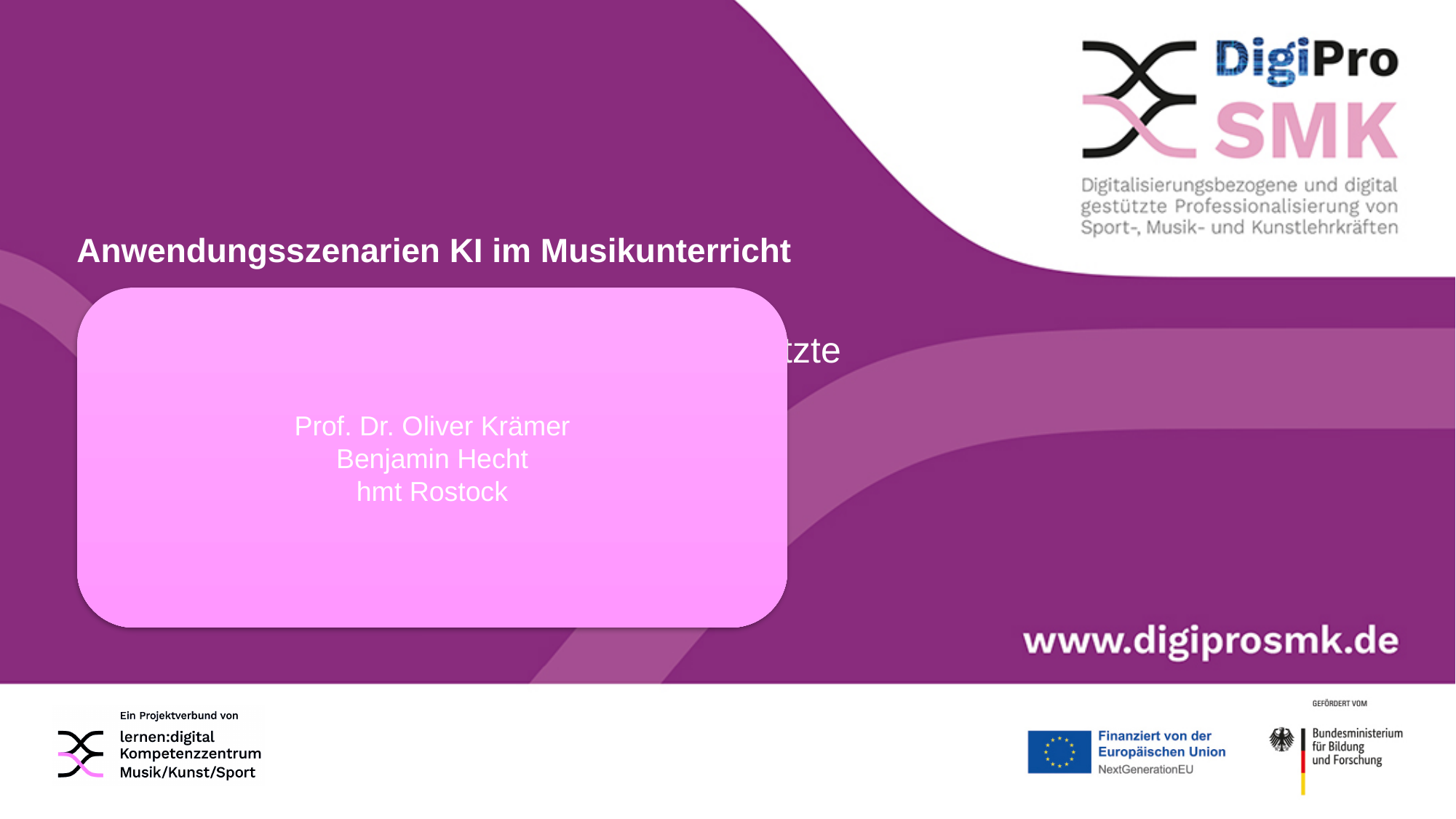

# Anwendungsszenarien KI im Musikunterricht
Prof. Dr. Oliver Krämer
Benjamin Hecht
hmt Rostock